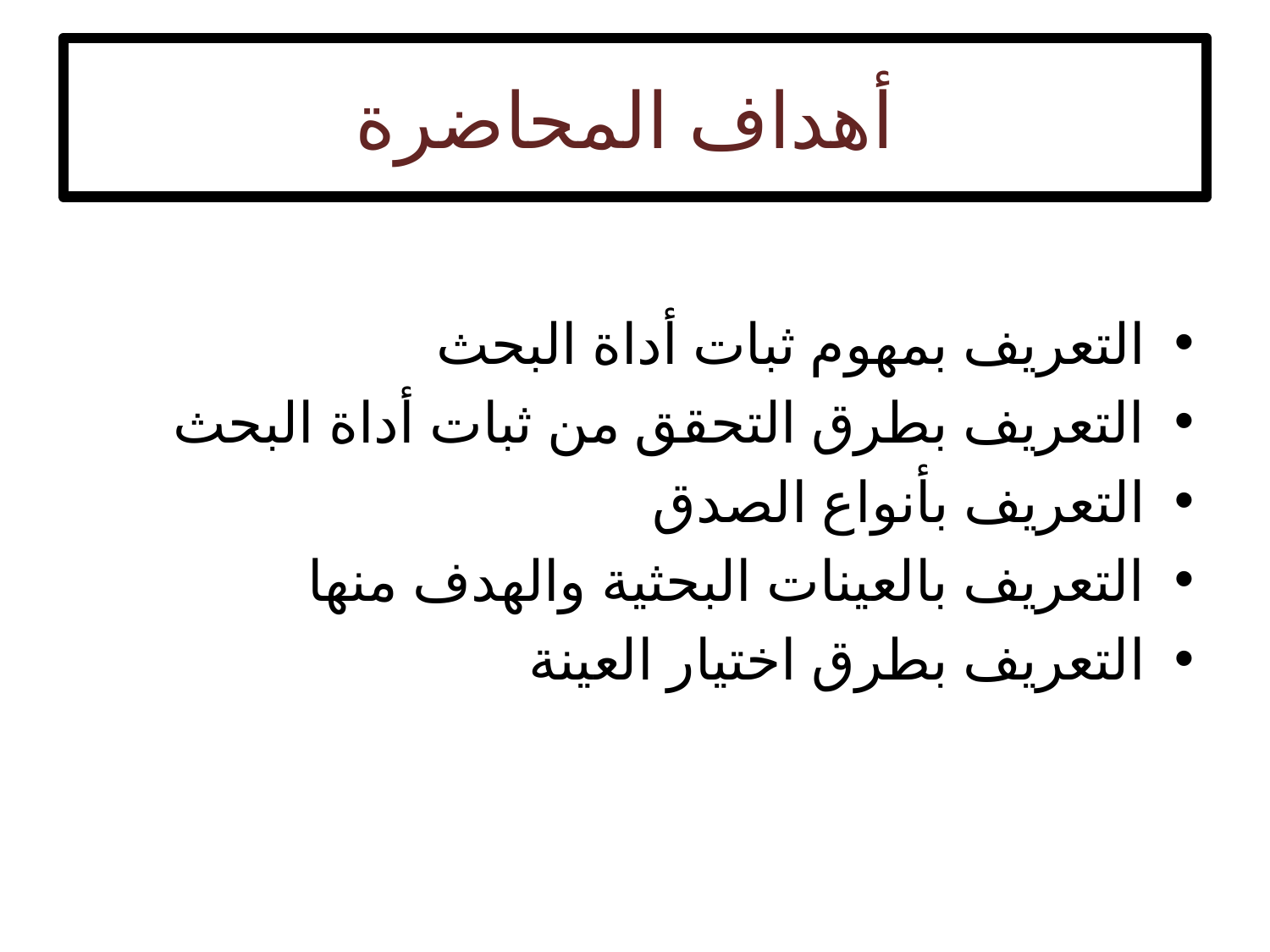

# أهداف المحاضرة

التعريف بمهوم ثبات أداة البحث
التعريف بطرق التحقق من ثبات أداة البحث
التعريف بأنواع الصدق
التعريف بالعينات البحثية والهدف منها
التعريف بطرق اختيار العينة